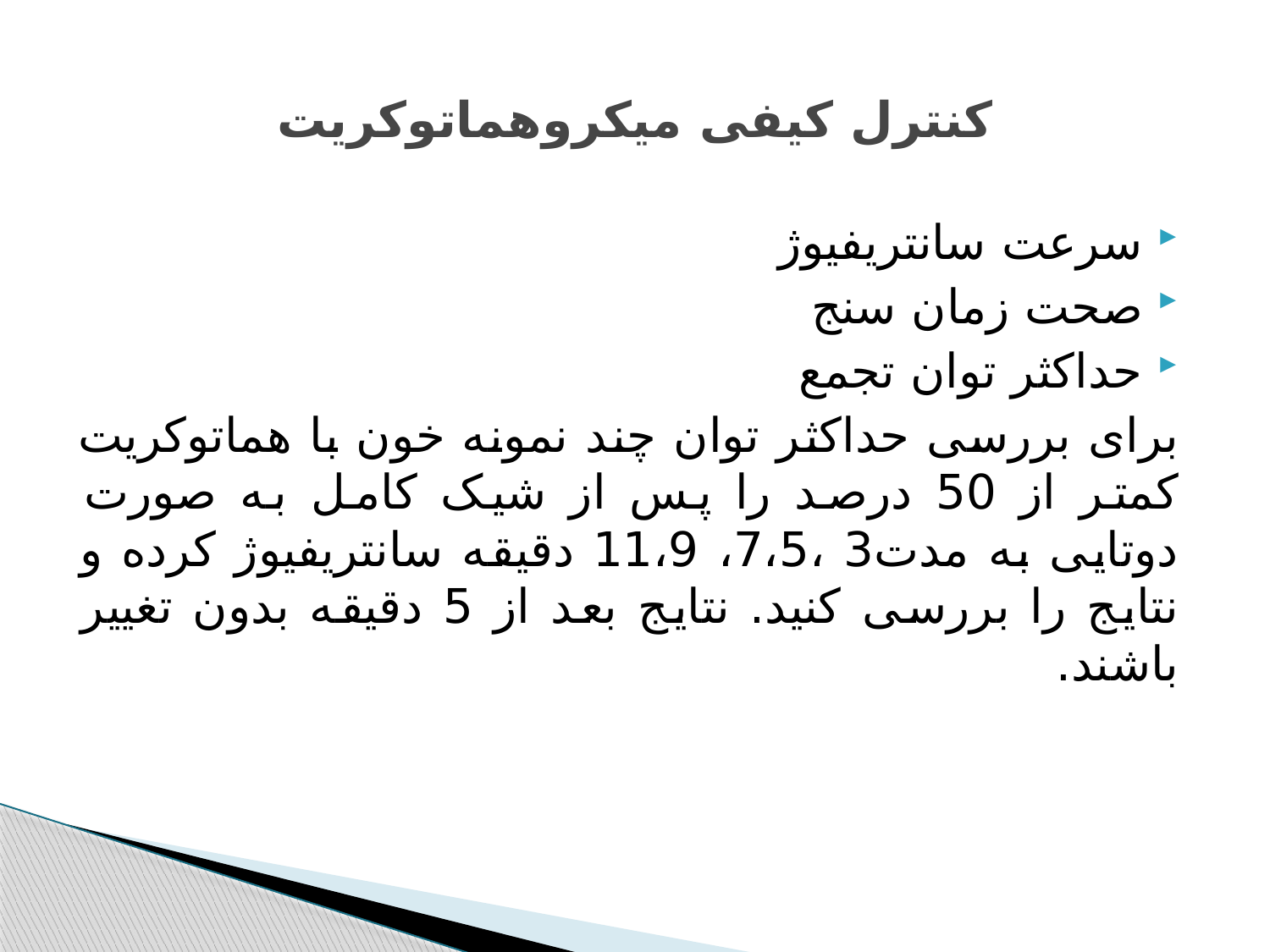

# کنترل کیفی میکروهماتوکریت
سرعت سانتریفیوژ
صحت زمان سنج
حداکثر توان تجمع
برای بررسی حداکثر توان چند نمونه خون با هماتوکریت کمتر از 50 درصد را پس از شیک کامل به صورت دوتایی به مدت3 ،7،5، 11،9 دقیقه سانتریفیوژ کرده و نتایج را بررسی کنید. نتایج بعد از 5 دقیقه بدون تغییر باشند.